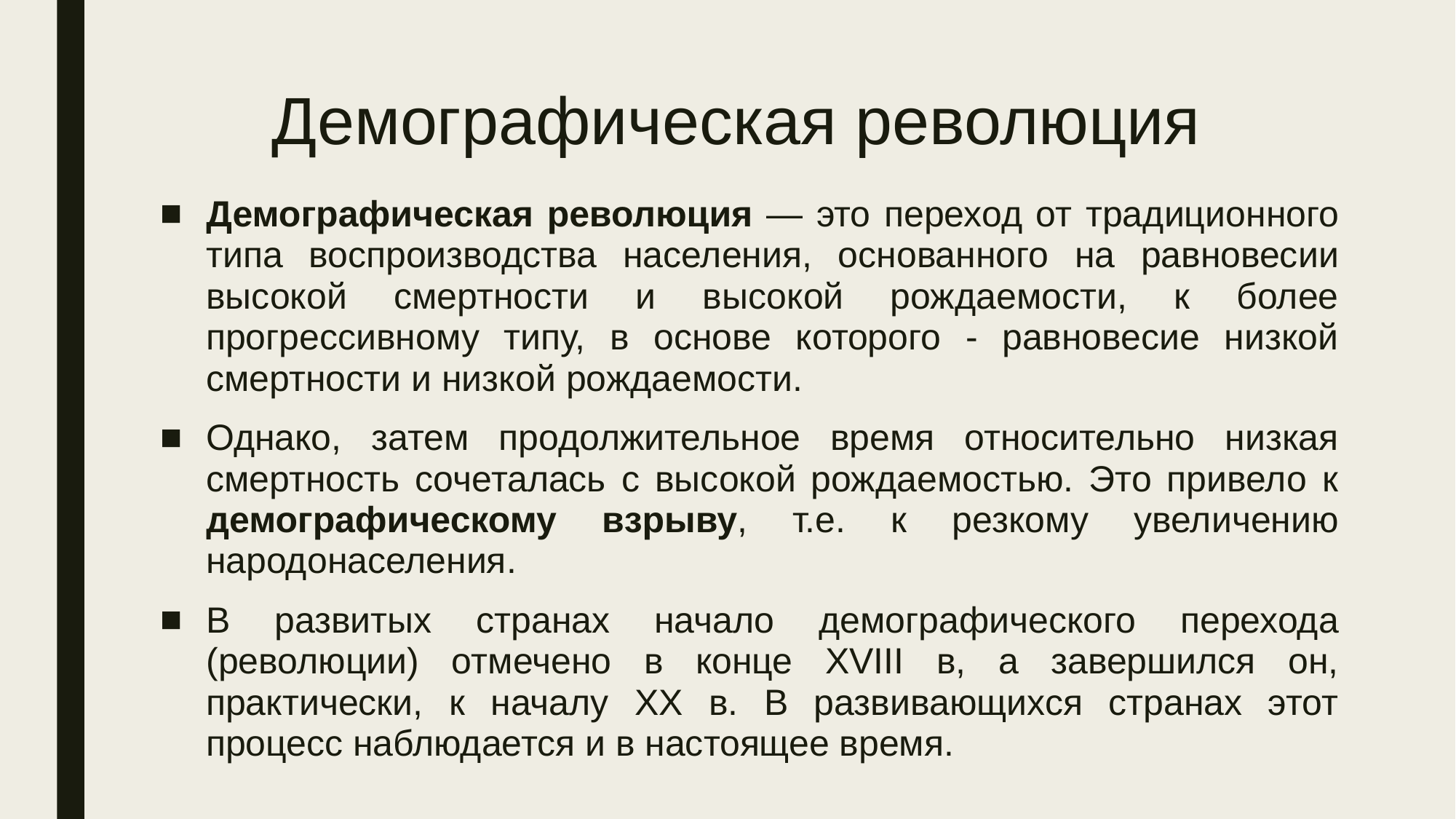

# Демографическая революция
Демографическая революция — это переход от традиционного типа воспроизводства населения, основанного на равновесии высокой смертности и высокой рождаемости, к более прогрессивному типу, в основе которого - равновесие низкой смертности и низкой рождаемости.
Однако, затем продолжительное время относительно низкая смертность сочеталась с высокой рождаемостью. Это привело к демографическому взрыву, т.e. к резкому увеличению народонаселения.
В развитых странах начало демографического перехода (революции) отмечено в конце XVIII в, а завершился он, практически, к началу XX в. В развивающихся странах этот процесс наблюдается и в настоящее время.